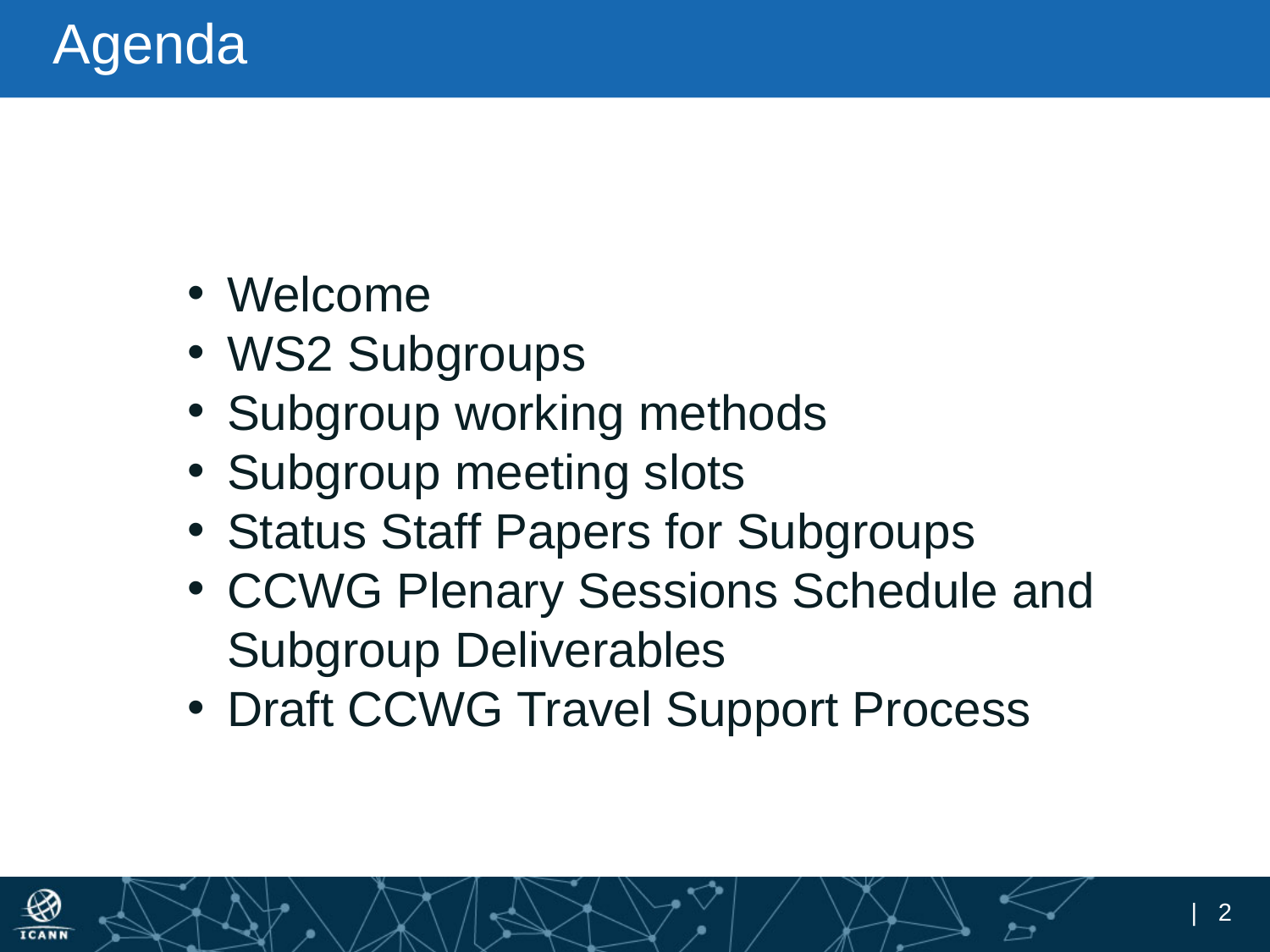

# Agenda
Welcome
WS2 Subgroups
Subgroup working methods
Subgroup meeting slots
Status Staff Papers for Subgroups
CCWG Plenary Sessions Schedule and Subgroup Deliverables
Draft CCWG Travel Support Process